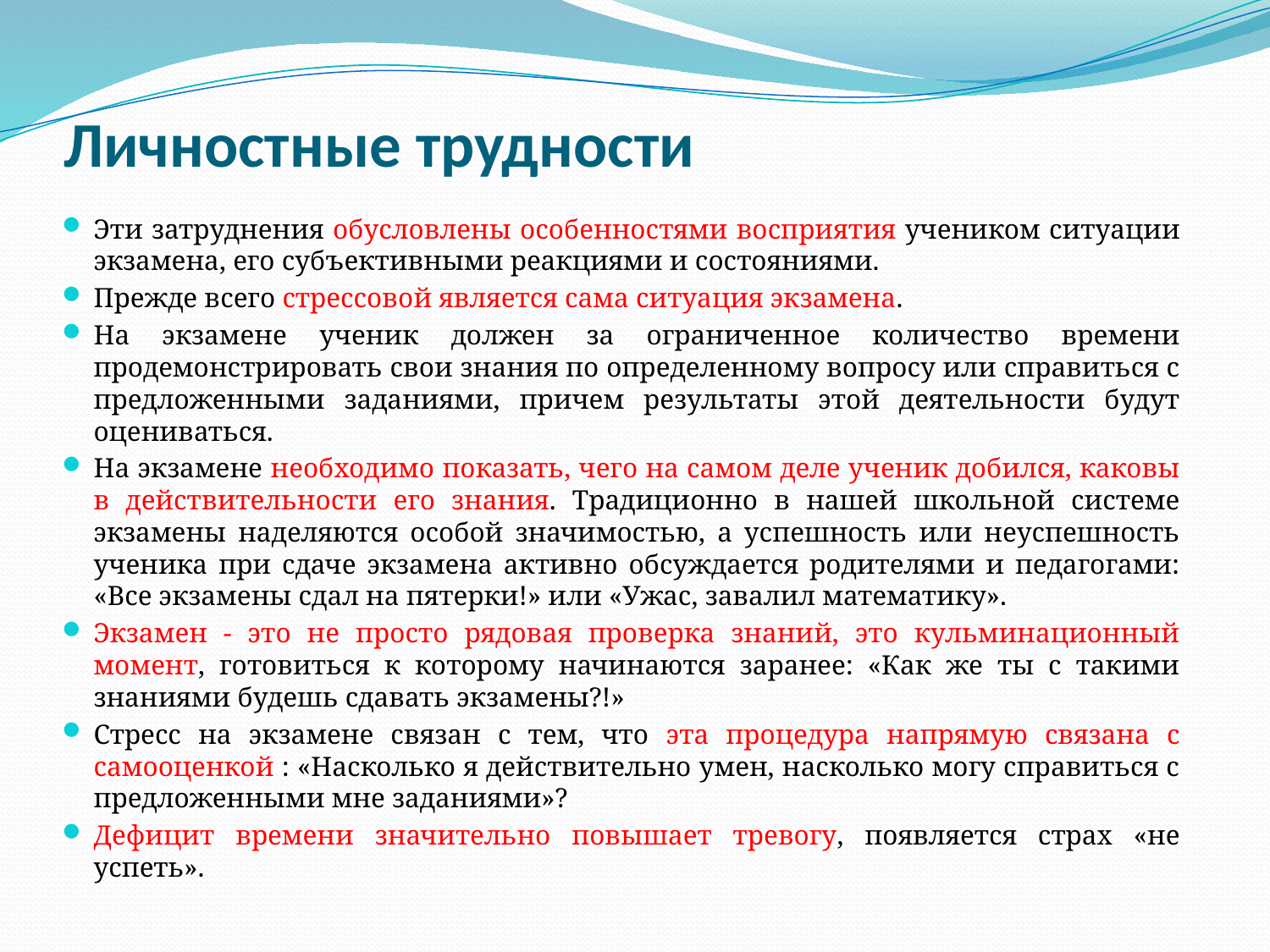

# Личностные трудности

Эти затруднения обусловлены особенностями восприятия учеником ситуации экзамена, его субъективными реакциями и состояниями.
Прежде всего стрессовой является сама ситуация экзамена.
На экзамене ученик должен за ограниченное количество времени продемонстрировать свои знания по определенному вопросу или справиться с предложенными заданиями, причем результаты этой деятельности будут оцениваться.
На экзамене необходимо показать, чего на самом деле ученик добился, каковы в действительности его знания. Традиционно в нашей школьной системе экзамены наделяются особой значимостью, а успешность или неуспешность ученика при сдаче экзамена активно обсуждается родителями и педагогами: «Все экзамены сдал на пятерки!» или «Ужас, завалил математику».
Экзамен - это не просто рядовая проверка знаний, это кульминационный момент, готовиться к которому начинаются заранее: «Как же ты с такими знаниями будешь сдавать экзамены?!»
Стресс на экзамене связан с тем, что эта процедура напрямую связана с самооценкой : «Насколько я действительно умен, насколько могу справиться с предложенными мне заданиями»?
Дефицит времени значительно повышает тревогу, появляется страх «не успеть».